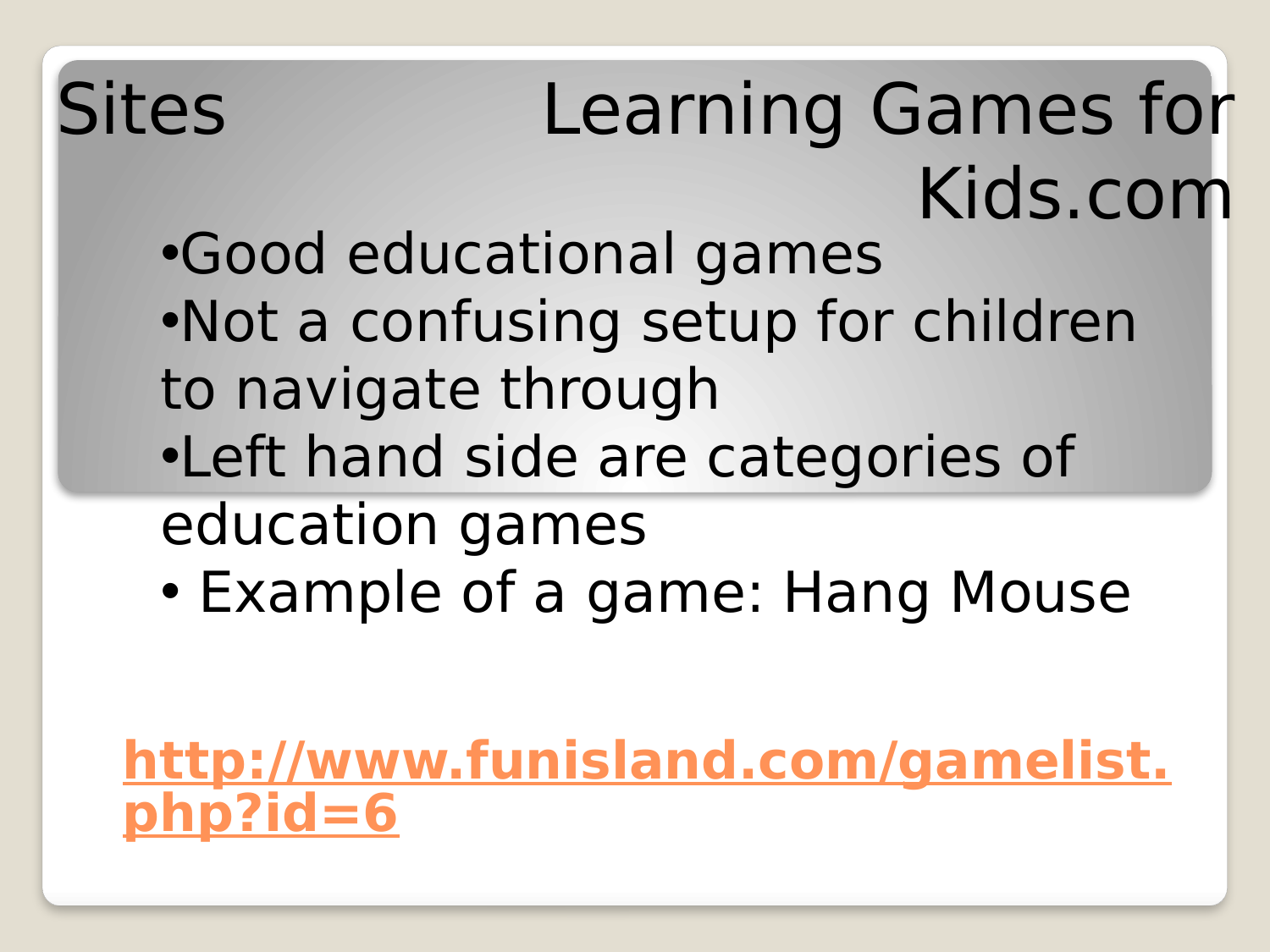

Sites              Learning Games for Kids.com
Good educational games
Not a confusing setup for children to navigate through
Left hand side are categories of education games
 Example of a game: Hang Mouse
# http://www.funisland.com/gamelist.php?id=6